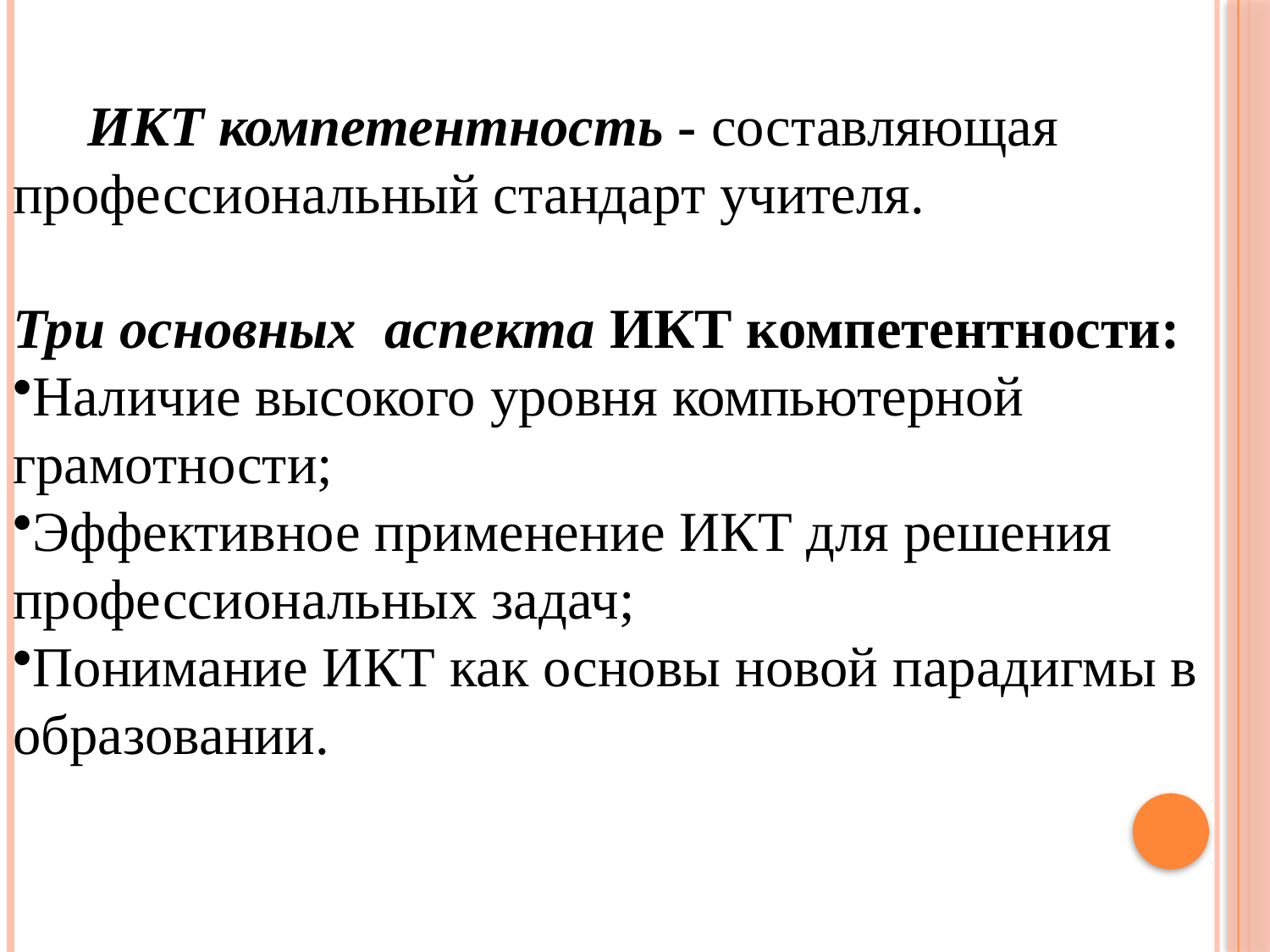

ИКТ компетентность - составляющая профессиональный стандарт учителя.

Три основных  аспекта ИКТ компетентности:
Наличие высокого уровня компьютерной грамотности;
Эффективное применение ИКТ для решения профессиональных задач;
Понимание ИКТ как основы новой парадигмы в образовании.